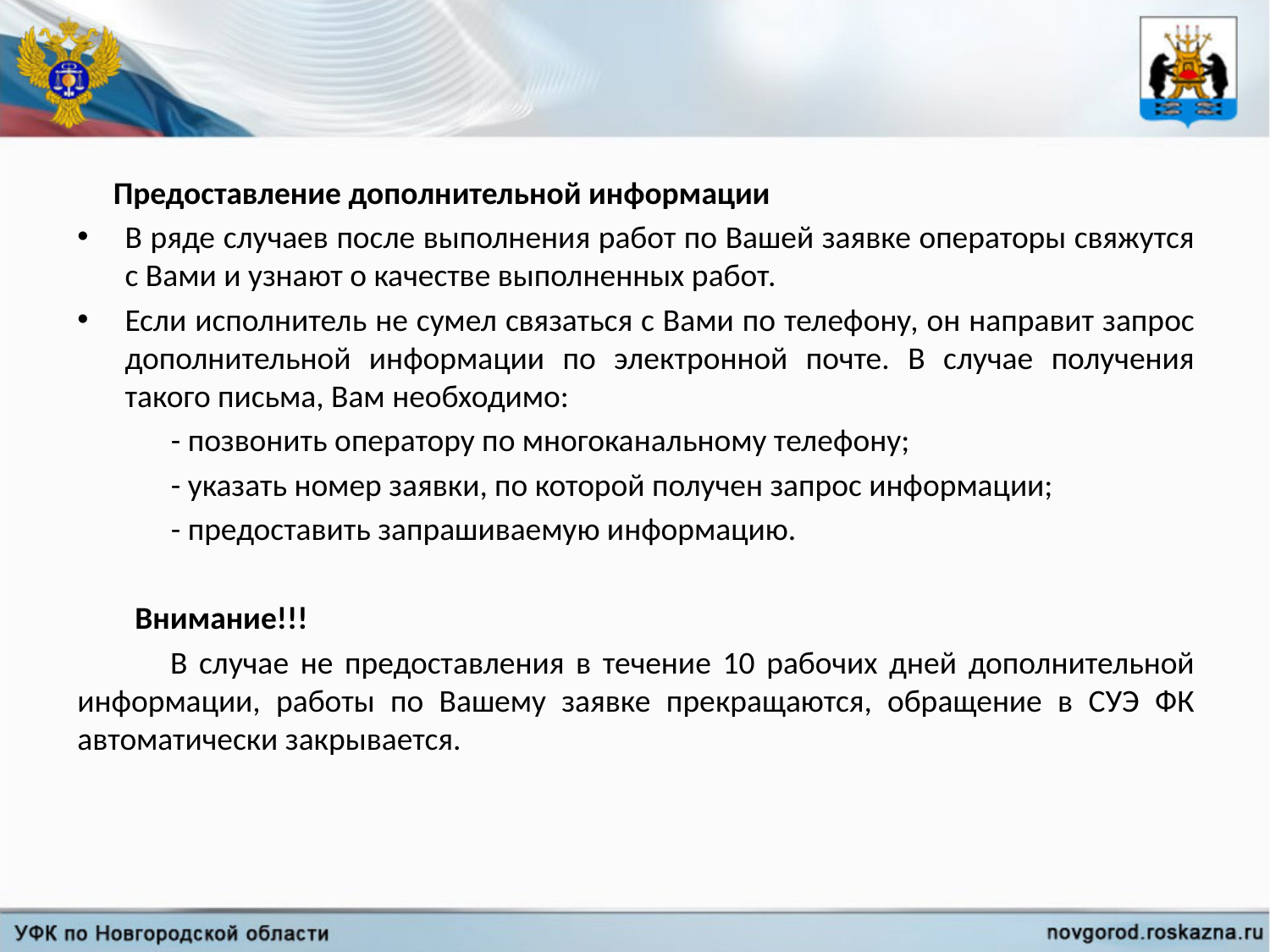

Предоставление дополнительной информации
В ряде случаев после выполнения работ по Вашей заявке операторы свяжутся с Вами и узнают о качестве выполненных работ.
Если исполнитель не сумел связаться с Вами по телефону, он направит запрос дополнительной информации по электронной почте. В случае получения такого письма, Вам необходимо:
             - позвонить оператору по многоканальному телефону;
             - указать номер заявки, по которой получен запрос информации;
             - предоставить запрашиваемую информацию.

        Внимание!!!
        В случае не предоставления в течение 10 рабочих дней дополнительной информации, работы по Вашему заявке прекращаются, обращение в СУЭ ФК автоматически закрывается.